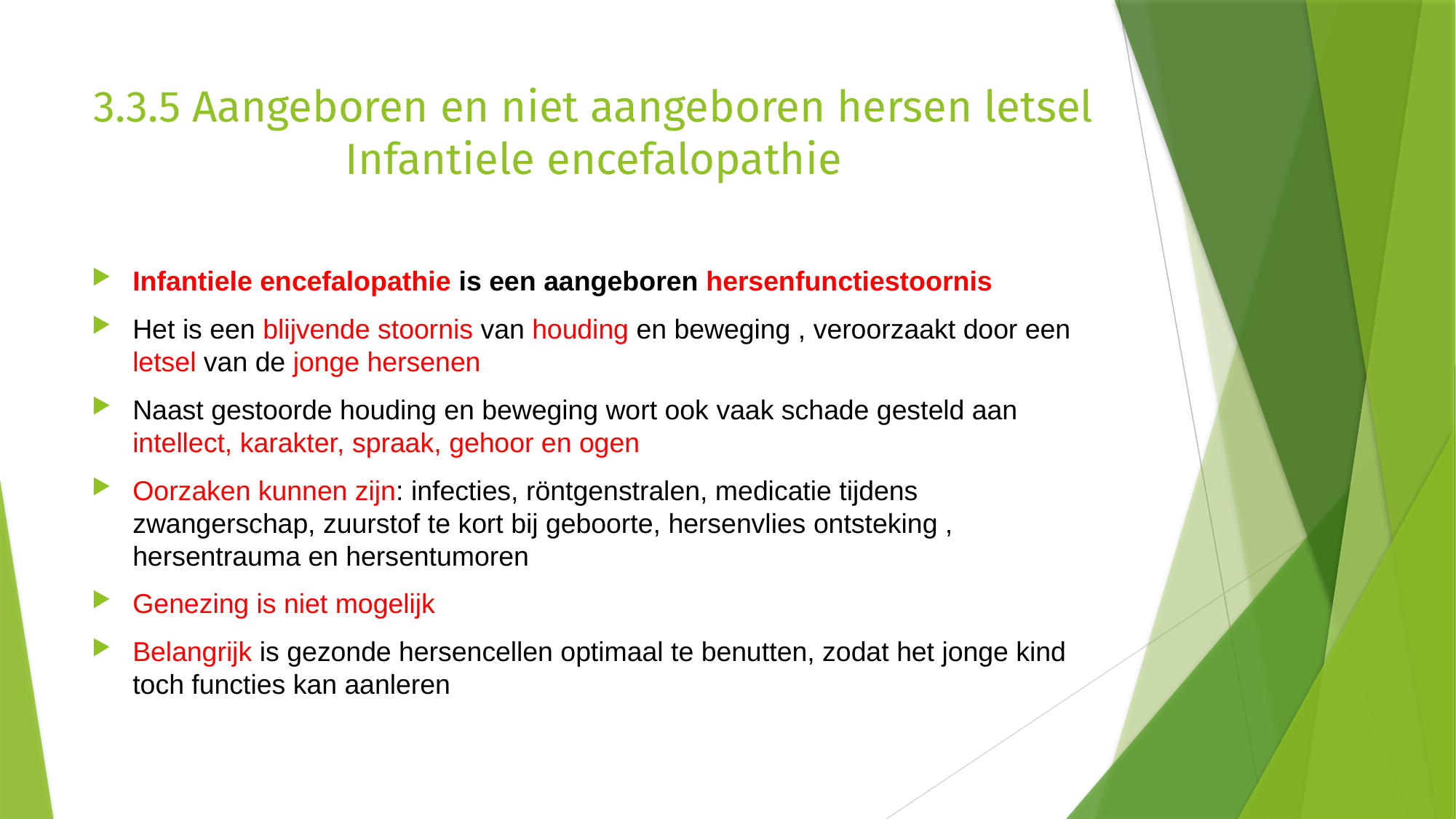

# 3.3.5 Aangeboren en niet aangeboren hersen letsel Infantiele encefalopathie
Infantiele encefalopathie is een aangeboren hersenfunctiestoornis
Het is een blijvende stoornis van houding en beweging , veroorzaakt door een letsel van de jonge hersenen
Naast gestoorde houding en beweging wort ook vaak schade gesteld aan intellect, karakter, spraak, gehoor en ogen
Oorzaken kunnen zijn: infecties, röntgenstralen, medicatie tijdens zwangerschap, zuurstof te kort bij geboorte, hersenvlies ontsteking , hersentrauma en hersentumoren
Genezing is niet mogelijk
Belangrijk is gezonde hersencellen optimaal te benutten, zodat het jonge kind toch functies kan aanleren